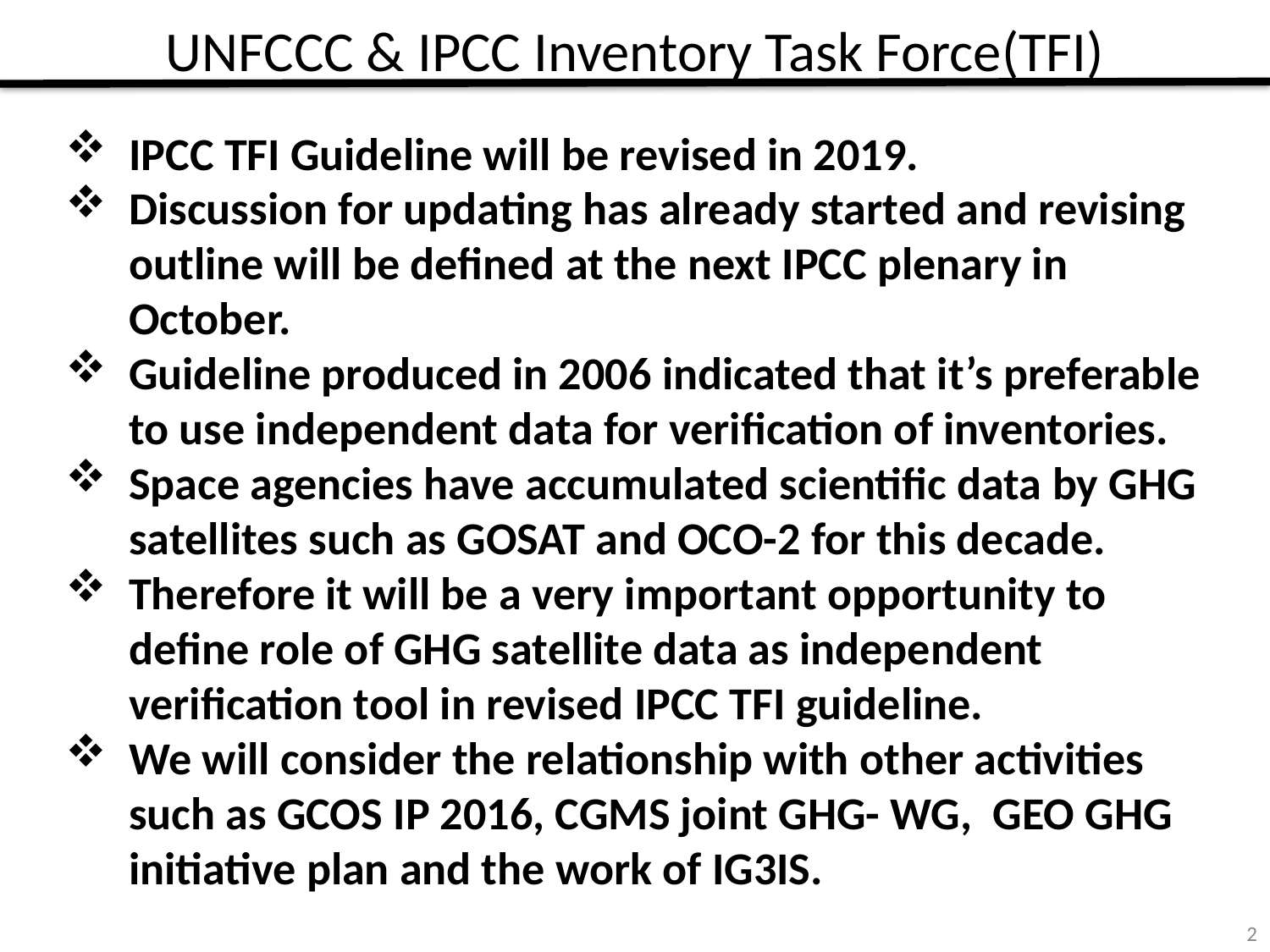

# UNFCCC & IPCC Inventory Task Force(TFI)
IPCC TFI Guideline will be revised in 2019.
Discussion for updating has already started and revising outline will be defined at the next IPCC plenary in October.
Guideline produced in 2006 indicated that it’s preferable to use independent data for verification of inventories.
Space agencies have accumulated scientific data by GHG satellites such as GOSAT and OCO-2 for this decade.
Therefore it will be a very important opportunity to define role of GHG satellite data as independent verification tool in revised IPCC TFI guideline.
We will consider the relationship with other activities such as GCOS IP 2016, CGMS joint GHG- WG,  GEO GHG initiative plan and the work of IG3IS.
2